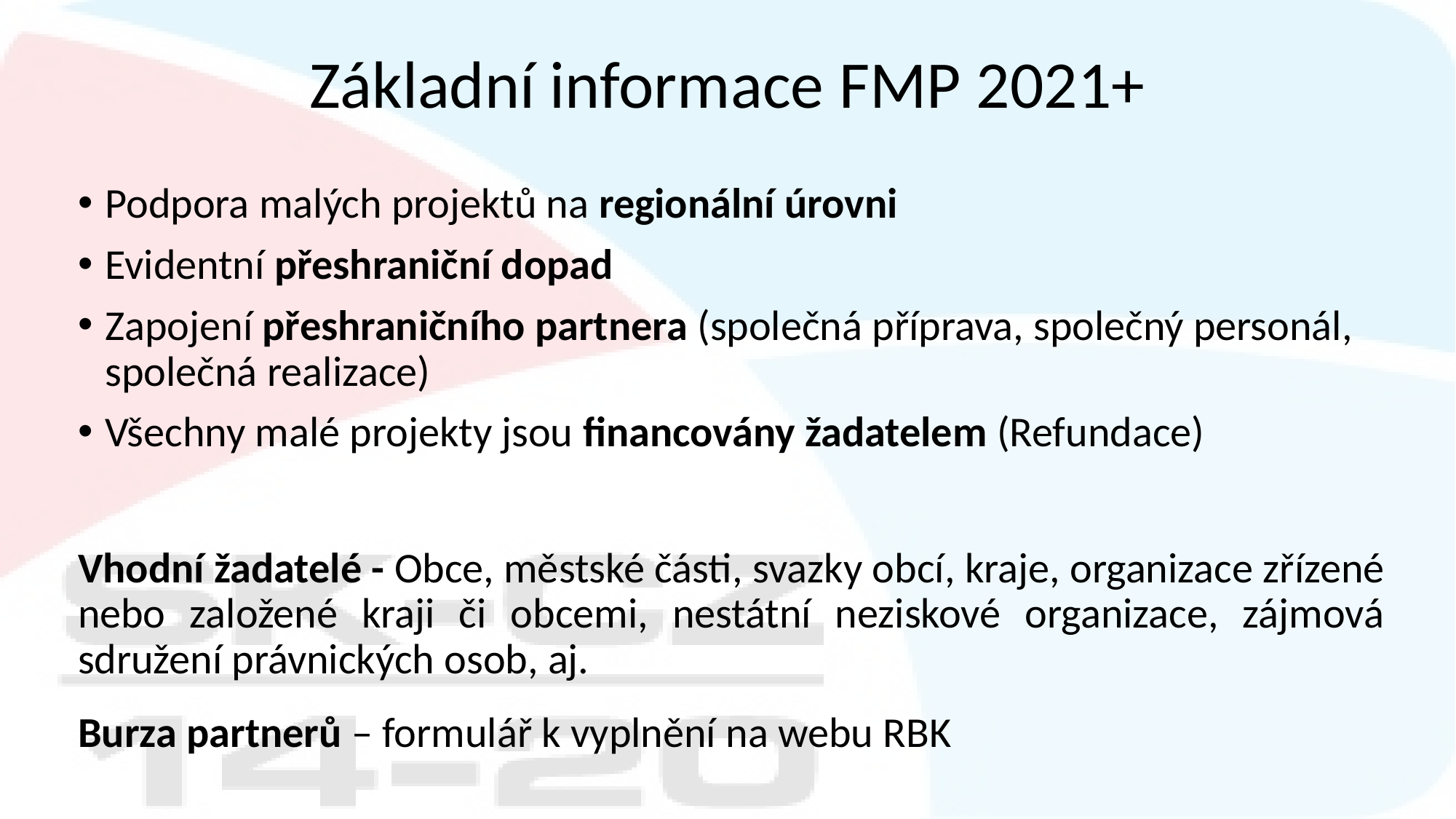

# Základní informace FMP 2021+
Podpora malých projektů na regionální úrovni
Evidentní přeshraniční dopad
Zapojení přeshraničního partnera (společná příprava, společný personál, společná realizace)
Všechny malé projekty jsou financovány žadatelem (Refundace)

Vhodní žadatelé - Obce, městské části, svazky obcí, kraje, organizace zřízené nebo založené kraji či obcemi, nestátní neziskové organizace, zájmová sdružení právnických osob, aj.
Burza partnerů – formulář k vyplnění na webu RBK